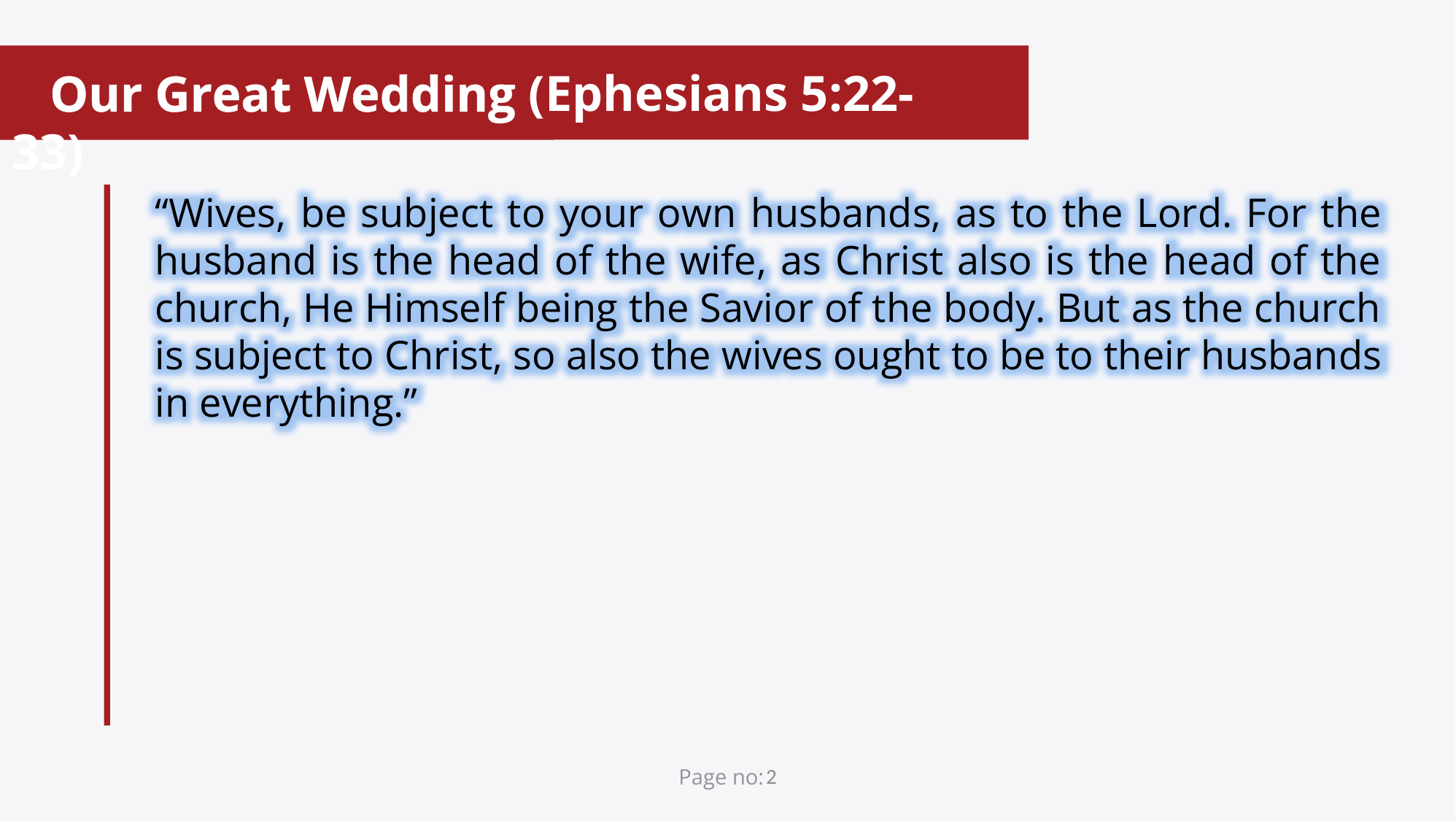

Our Great Wedding (Ephesians 5:22-33)
“Wives, be subject to your own husbands, as to the Lord. For the husband is the head of the wife, as Christ also is the head of the church, He Himself being the Savior of the body. But as the church is subject to Christ, so also the wives ought to be to their husbands in everything.”